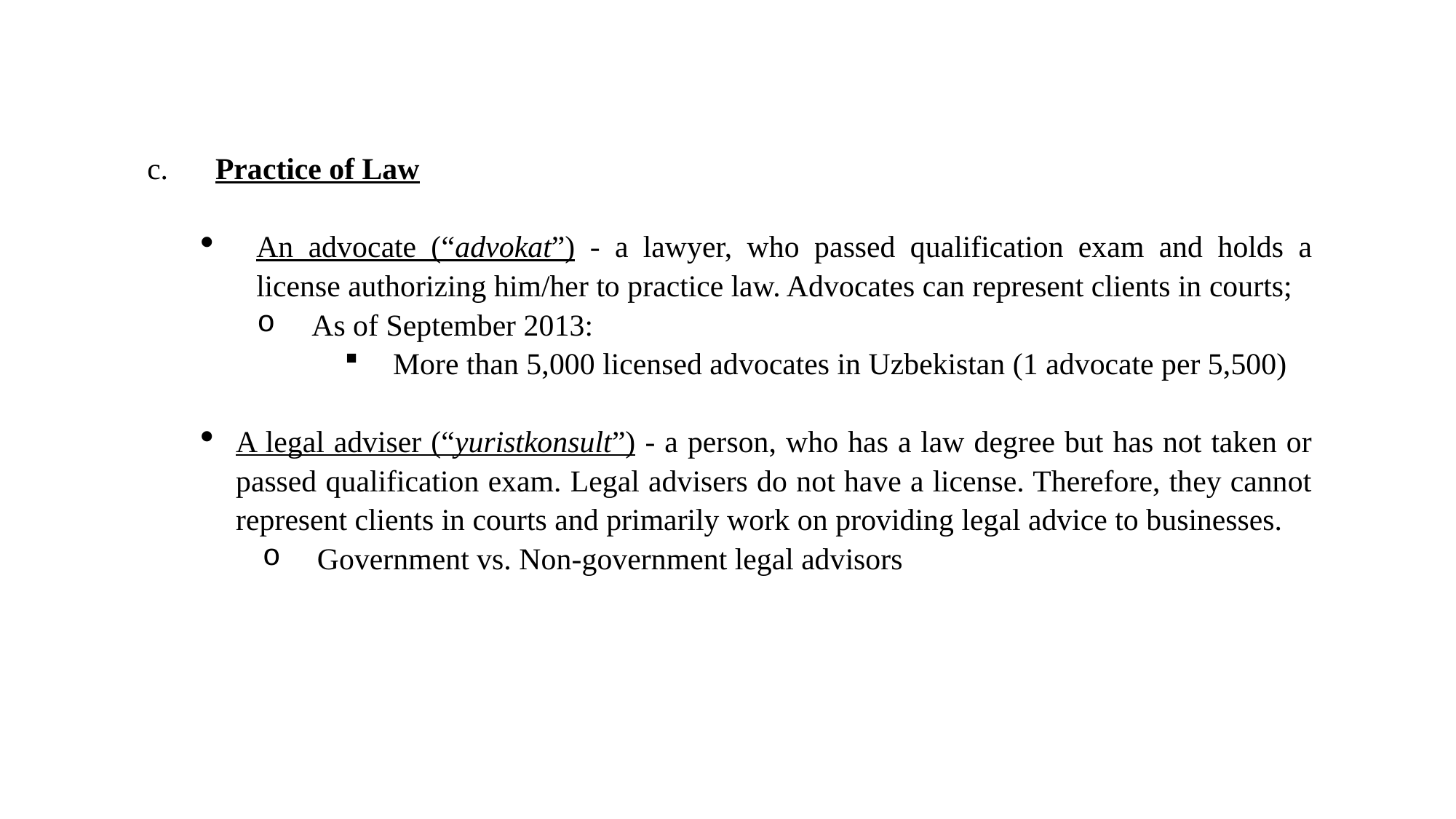

c. 	Practice of Law

An advocate (“advokat”) - a lawyer, who passed qualification exam and holds a license authorizing him/her to practice law. Advocates can represent clients in courts;
As of September 2013:
More than 5,000 licensed advocates in Uzbekistan (1 advocate per 5,500)

A legal adviser (“yuristkonsult”) - a person, who has a law degree but has not taken or passed qualification exam. Legal advisers do not have a license. Therefore, they cannot represent clients in courts and primarily work on providing legal advice to businesses.
Government vs. Non-government legal advisors